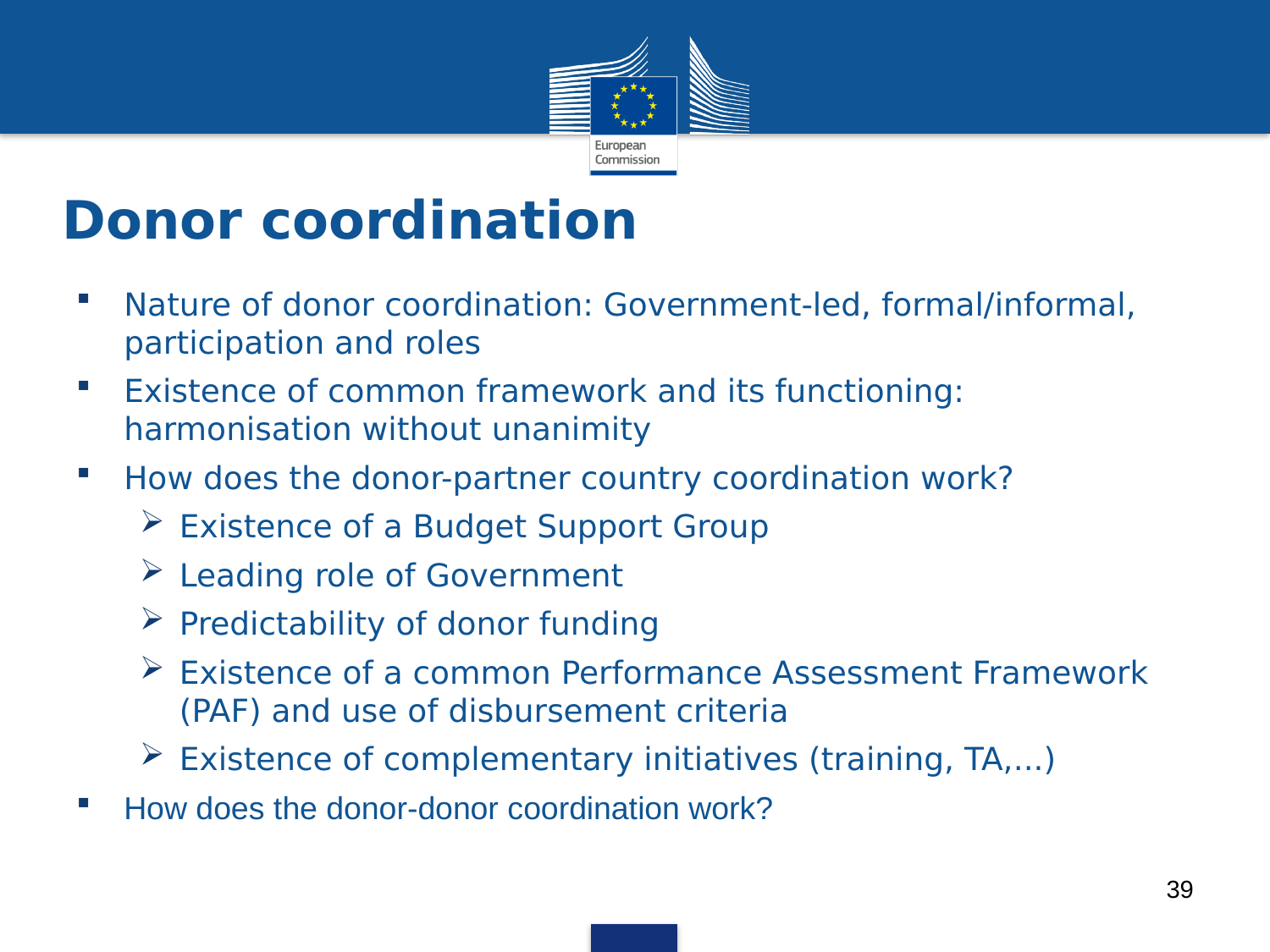

# Donor coordination
Nature of donor coordination: Government-led, formal/informal, participation and roles
Existence of common framework and its functioning: harmonisation without unanimity
How does the donor-partner country coordination work?
Existence of a Budget Support Group
Leading role of Government
Predictability of donor funding
Existence of a common Performance Assessment Framework (PAF) and use of disbursement criteria
Existence of complementary initiatives (training, TA,...)
How does the donor-donor coordination work?

39